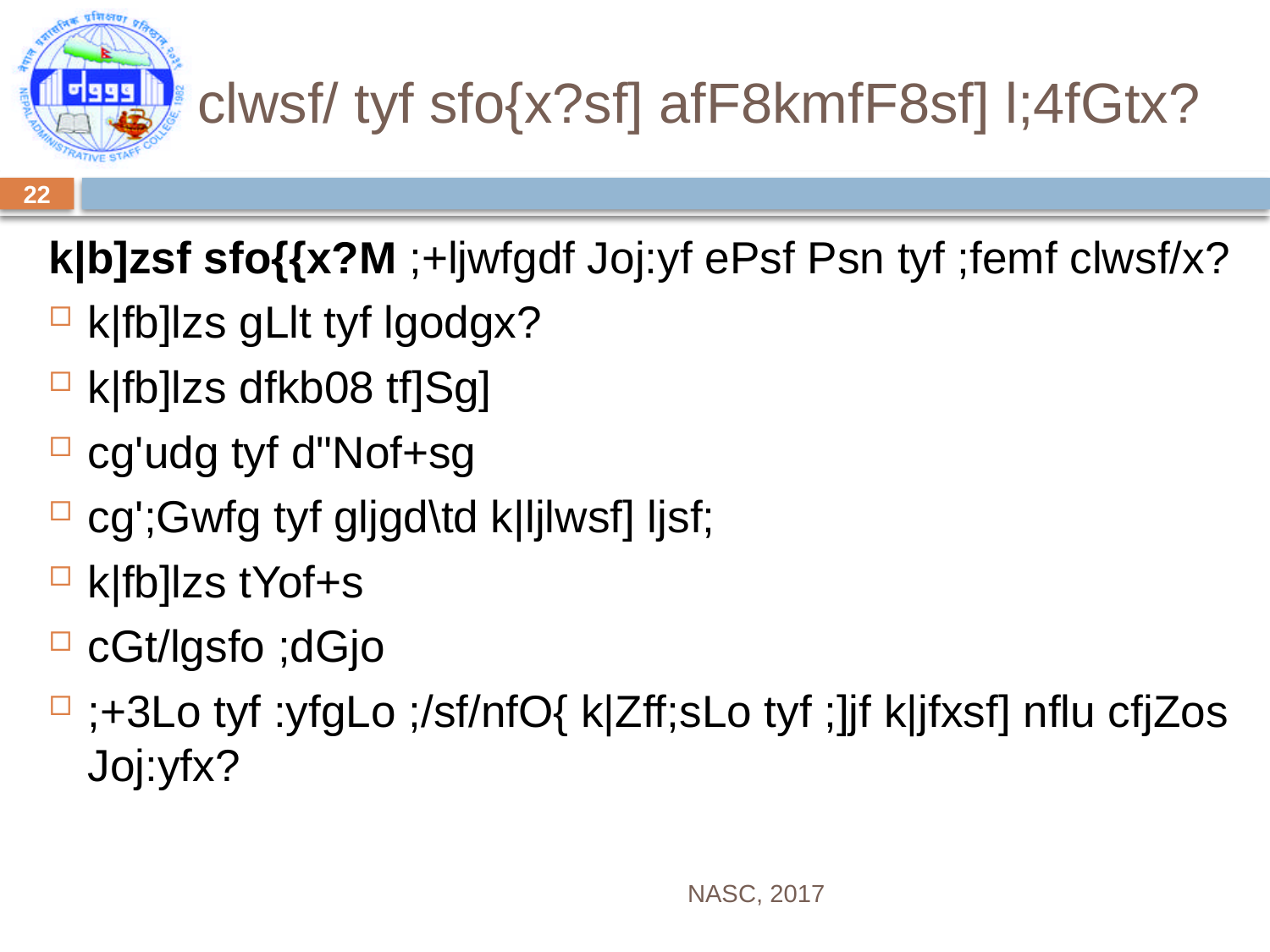

# clwsf/ tyf sfo{x?sf] afF8kmfF8sf] l;4fGtx?
22
k|b]zsf sfo{{x?M ;+ljwfgdf Joj:yf ePsf Psn tyf ;femf clwsf/x?
k|fb]lzs gLlt tyf lgodgx?
k|fb]lzs dfkb08 tf]Sg]
cg'udg tyf d"Nof+sg
cg';Gwfg tyf gljgd\td k|ljlwsf] ljsf;
k|fb]lzs tYof+s
cGt/lgsfo ;dGjo
;+3Lo tyf :yfgLo ;/sf/nfO{ k|Zff;sLo tyf ;]jf k|jfxsf] nflu cfjZos Joj:yfx?
NASC, 2017